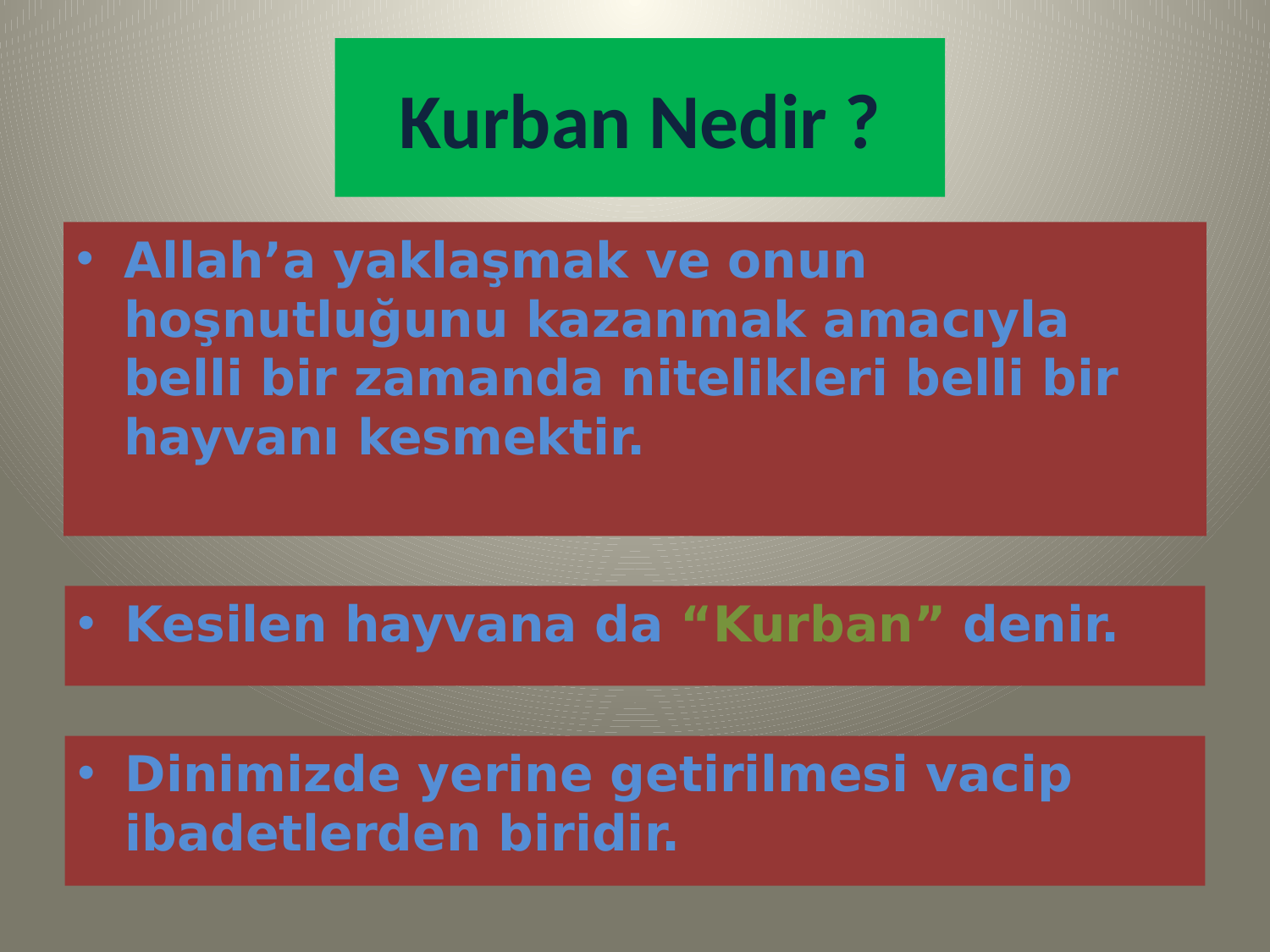

# Kurban Nedir ?
Allah’a yaklaşmak ve onun hoşnutluğunu kazanmak amacıyla belli bir zamanda nitelikleri belli bir hayvanı kesmektir.
Kesilen hayvana da “Kurban” denir.
Dinimizde yerine getirilmesi vacip ibadetlerden biridir.